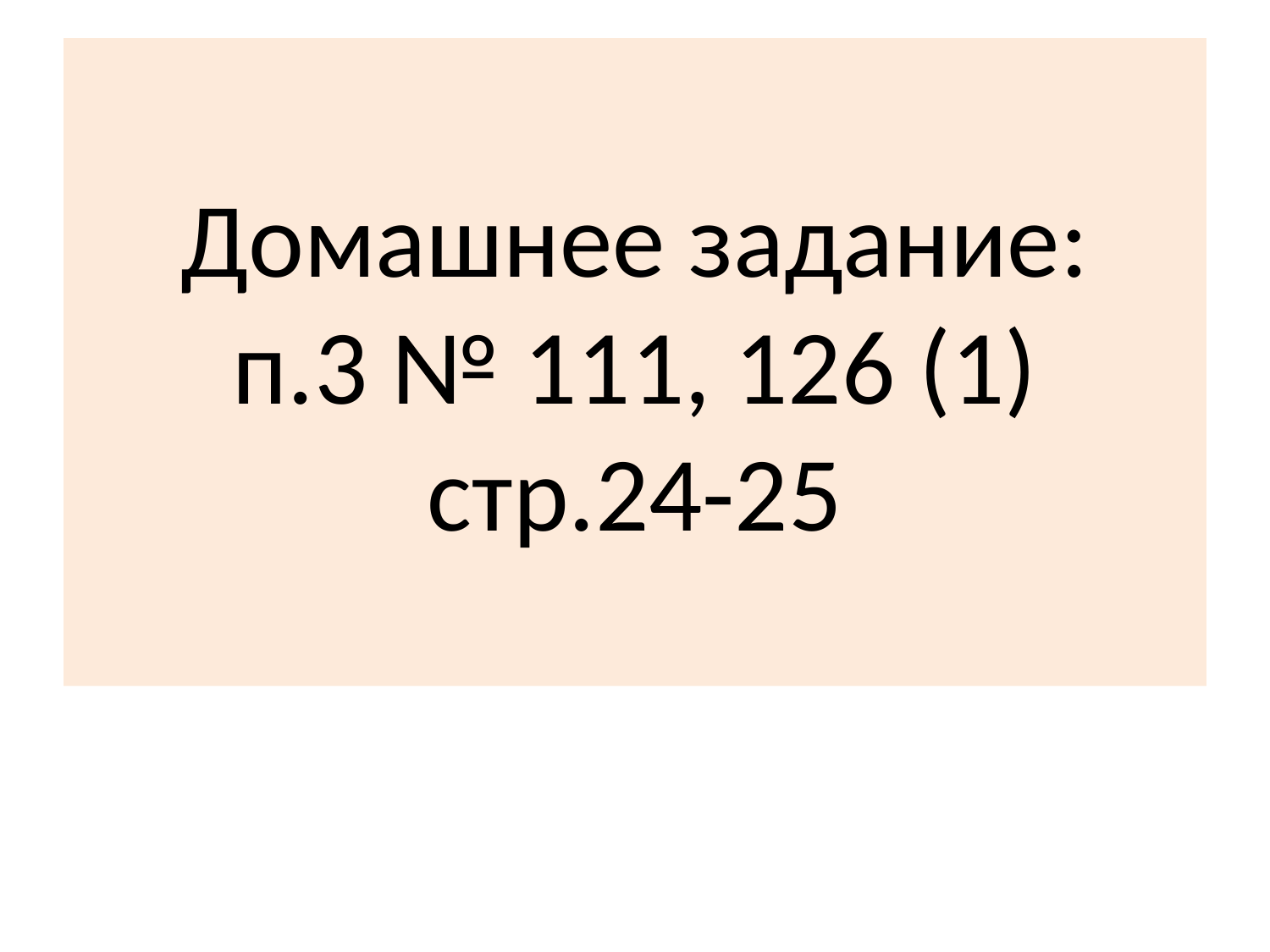

# Домашнее задание: п.3 № 111, 126 (1) стр.24-25